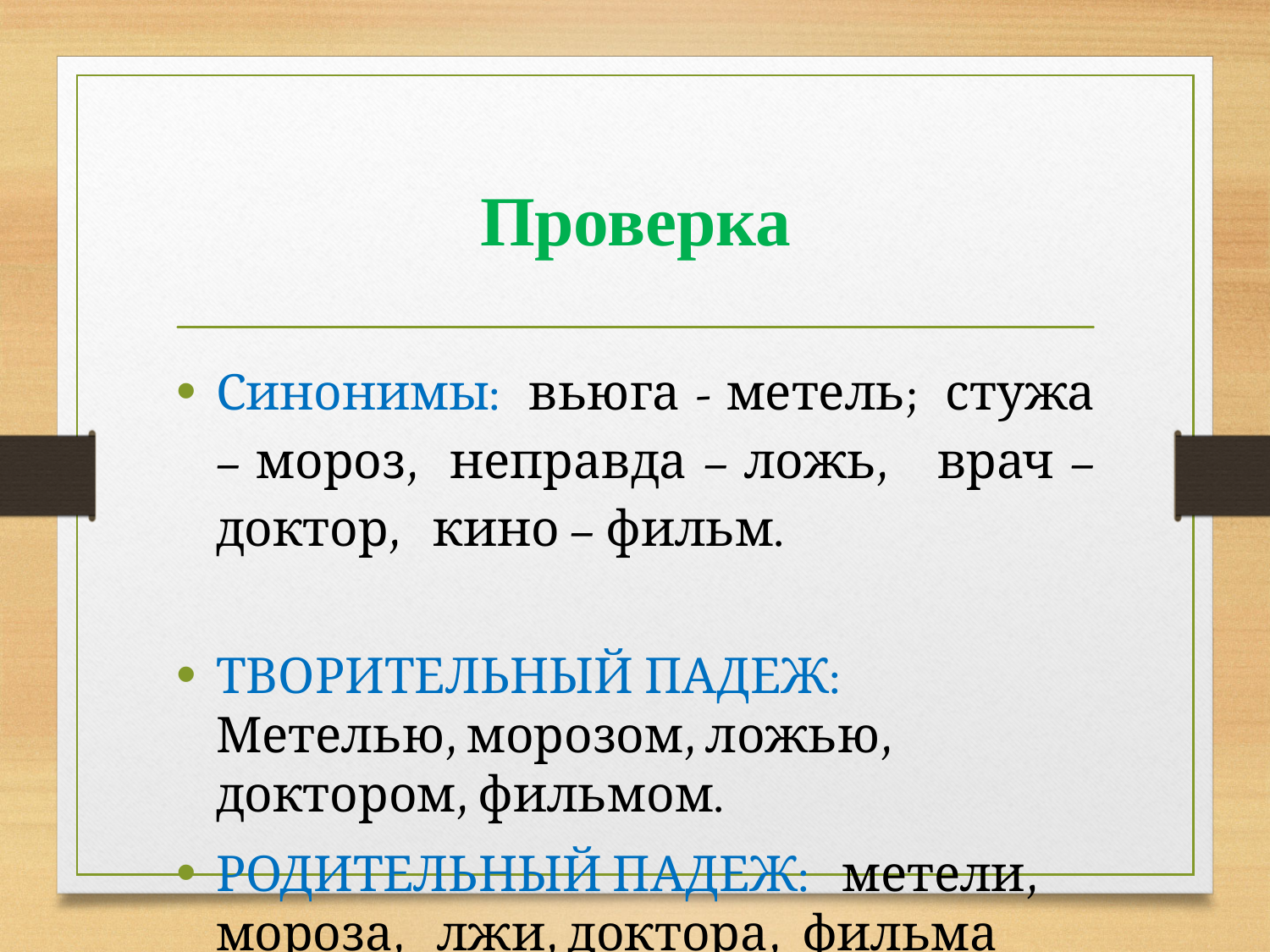

# Проверка
Синонимы:  вьюга - метель;  стужа – мороз,  неправда – ложь,   врач – доктор,   кино – фильм.

ТВОРИТЕЛЬНЫЙ ПАДЕЖ:  Метелью, морозом, ложью, доктором, фильмом.
РОДИТЕЛЬНЫЙ ПАДЕЖ:   метели,  мороза,   лжи, доктора,  фильма